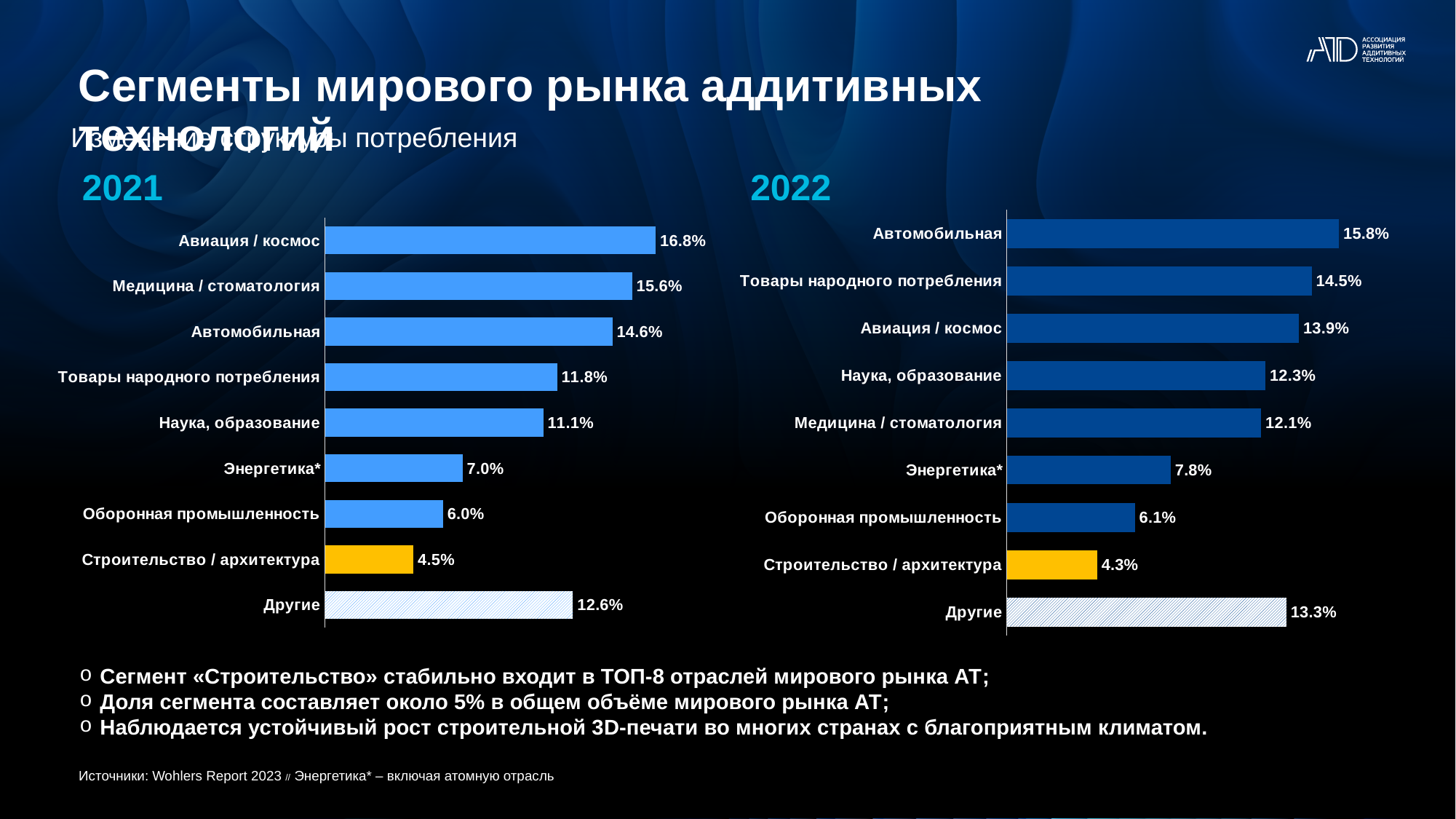

# Сегменты мирового рынка аддитивных технологий
Изменение структуры потребления
2021
2022

### Chart

| Category | Ряд 1 |
|---|---|
| Авиация / космос | 0.168 |
| Медицина / стоматология | 0.156 |
| Автомобильная | 0.146 |
| Товары народного потребления | 0.118 |
| Наука, образование | 0.111 |
| Энергетика* | 0.07 |
| Оборонная промышленность | 0.06 |
| Строительство / архитектура | 0.045 |
| Другие | 0.126 |

### Chart

| Category | Ряд 1 |
|---|---|
| Автомобильная | 0.158 |
| Товары народного потребления | 0.145 |
| Авиация / космос | 0.139 |
| Наука, образование | 0.123 |
| Медицина / стоматология | 0.121 |
| Энергетика* | 0.078 |
| Оборонная промышленность | 0.061 |
| Строительство / архитектура | 0.043 |
| Другие | 0.133 |
Сегмент «Строительство» стабильно входит в ТОП-8 отраслей мирового рынка АТ;
Доля сегмента составляет около 5% в общем объёме мирового рынка АТ;
Наблюдается устойчивый рост строительной 3D-печати во многих странах с благоприятным климатом.
Источники: Wohlers Report 2023 // Энергетика* – включая атомную отрасль